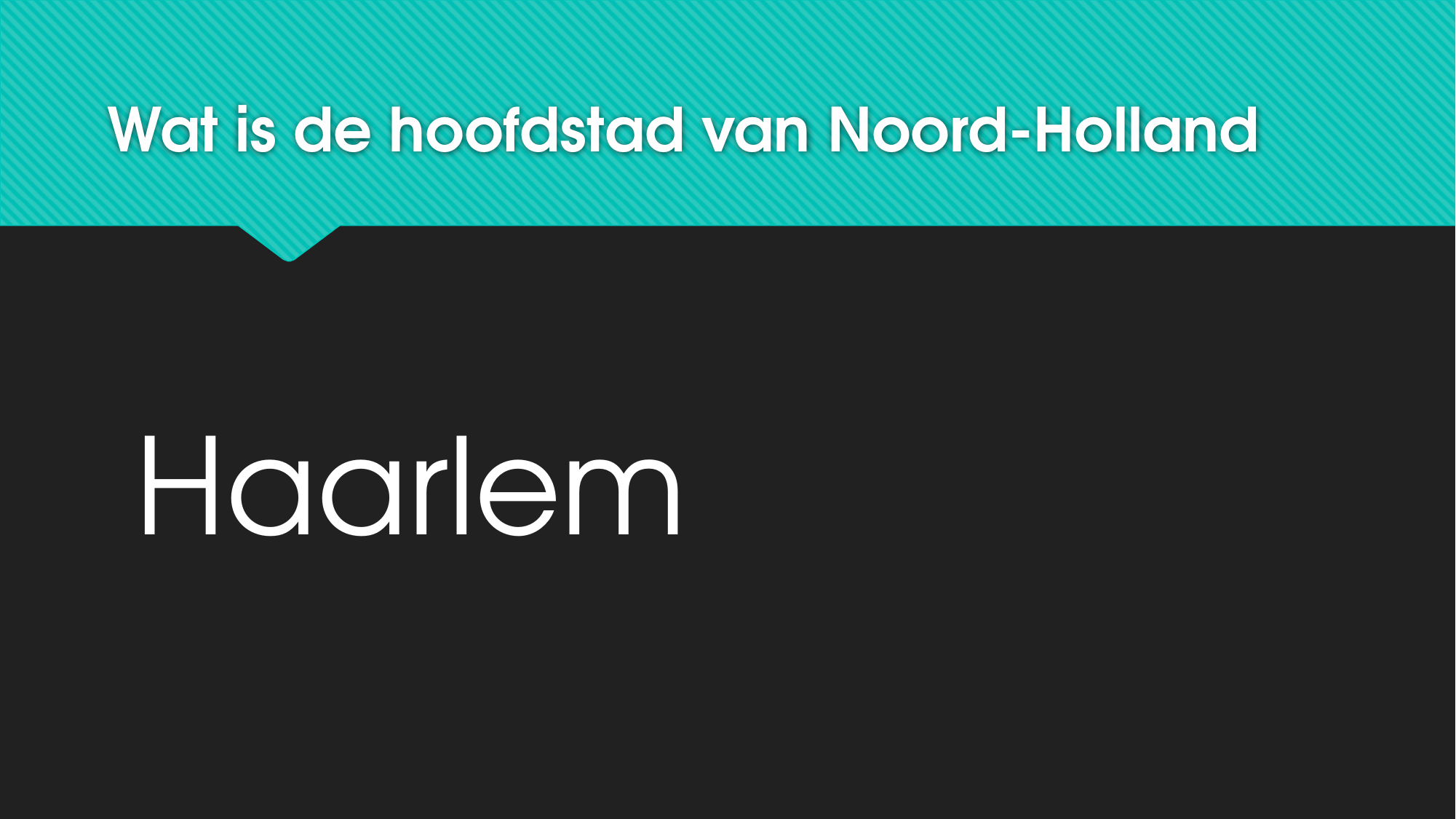

# Wat is de hoofdstad van Noord-Holland

Haarlem